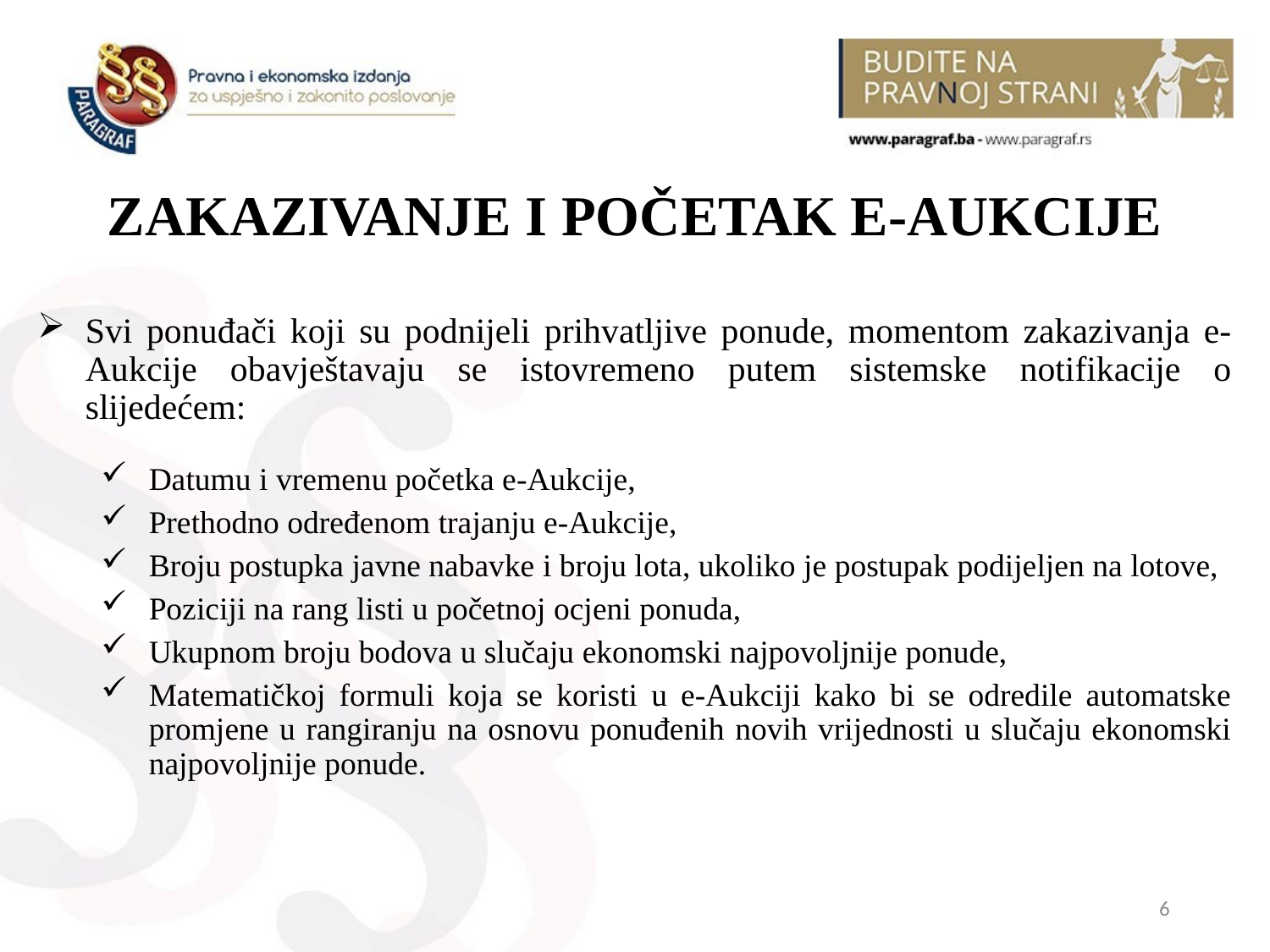

# ZAKAZIVANJE I POČETAK E-AUKCIJE
Svi ponuđači koji su podnijeli prihvatljive ponude, momentom zakazivanja e-Aukcije obavještavaju se istovremeno putem sistemske notifikacije o slijedećem:

Datumu i vremenu početka e-Aukcije,
Prethodno određenom trajanju e-Aukcije,
Broju postupka javne nabavke i broju lota, ukoliko je postupak podijeljen na lotove,
Poziciji na rang listi u početnoj ocjeni ponuda,
Ukupnom broju bodova u slučaju ekonomski najpovoljnije ponude,
Matematičkoj formuli koja se koristi u e-Aukciji kako bi se odredile automatske promjene u rangiranju na osnovu ponuđenih novih vrijednosti u slučaju ekonomski najpovoljnije ponude.

6